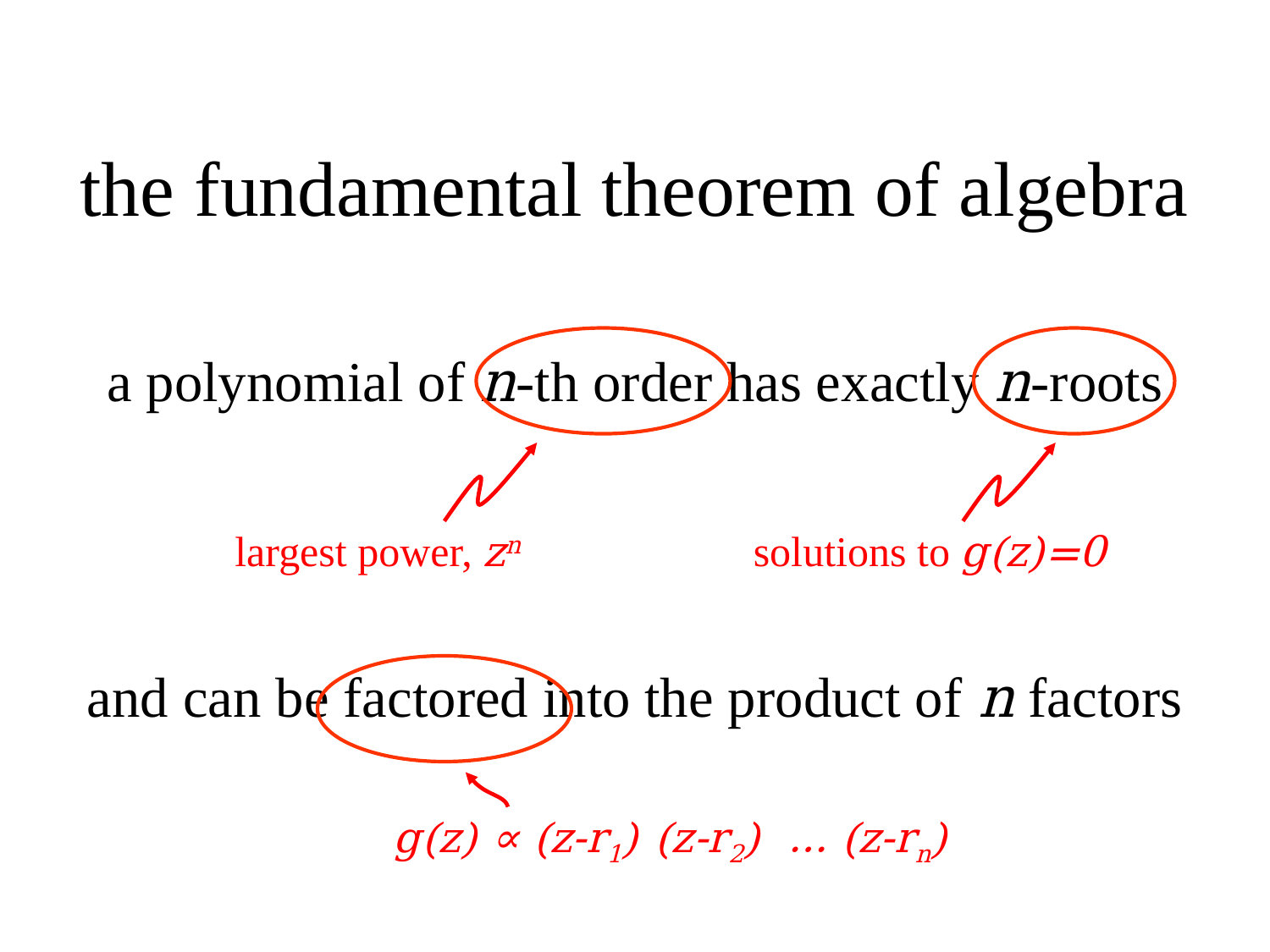

# the fundamental theorem of algebra

a polynomial of n-th order has exactly n-roots

and can be factored into the product of n factors

largest power, zn
solutions to g(z)=0

g(z) ∝ (z-r1) (z-r2)  … (z-rn)